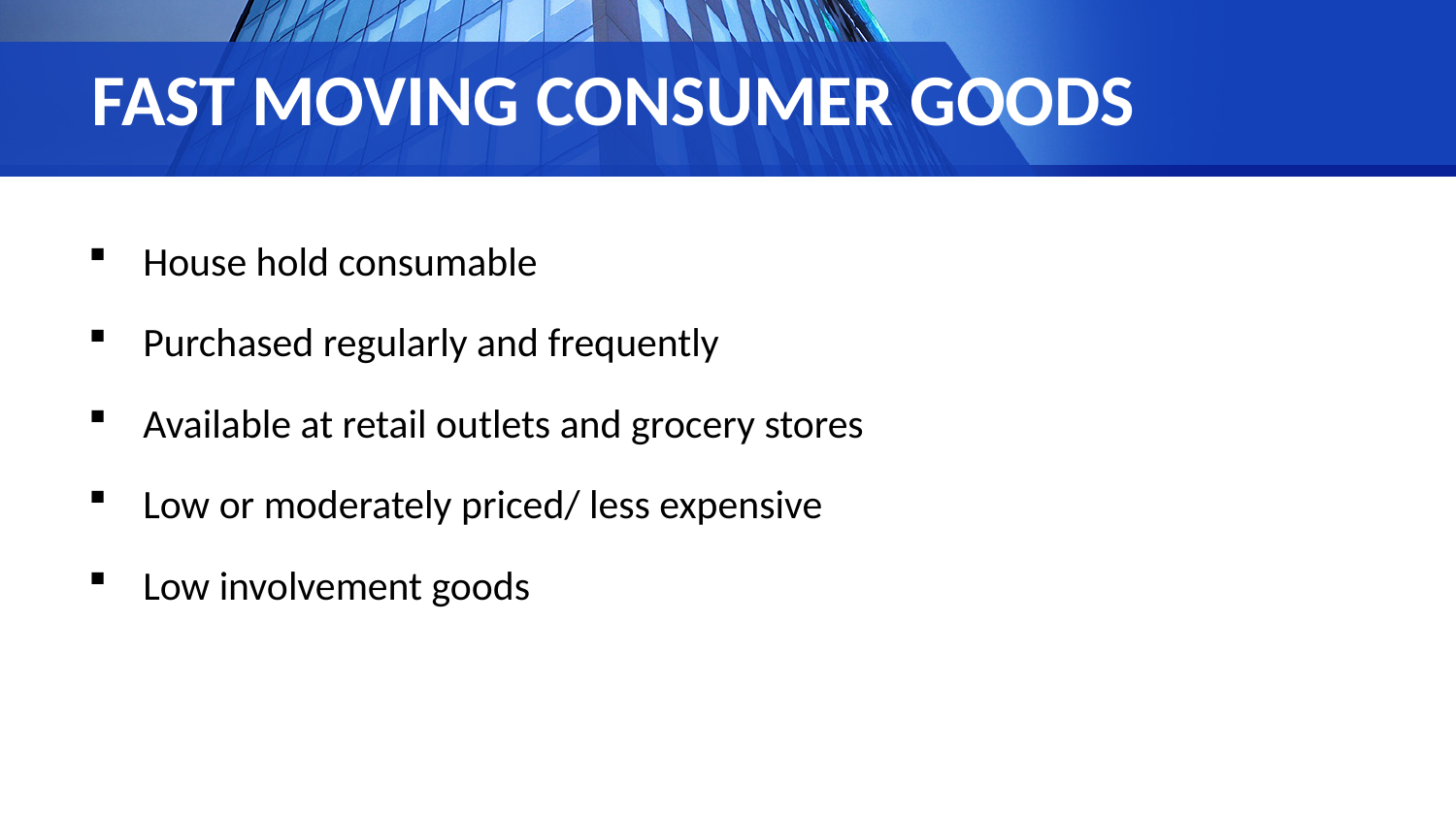

# FAST MOVING CONSUMER GOODS
House hold consumable
Purchased regularly and frequently
Available at retail outlets and grocery stores
Low or moderately priced/ less expensive
Low involvement goods